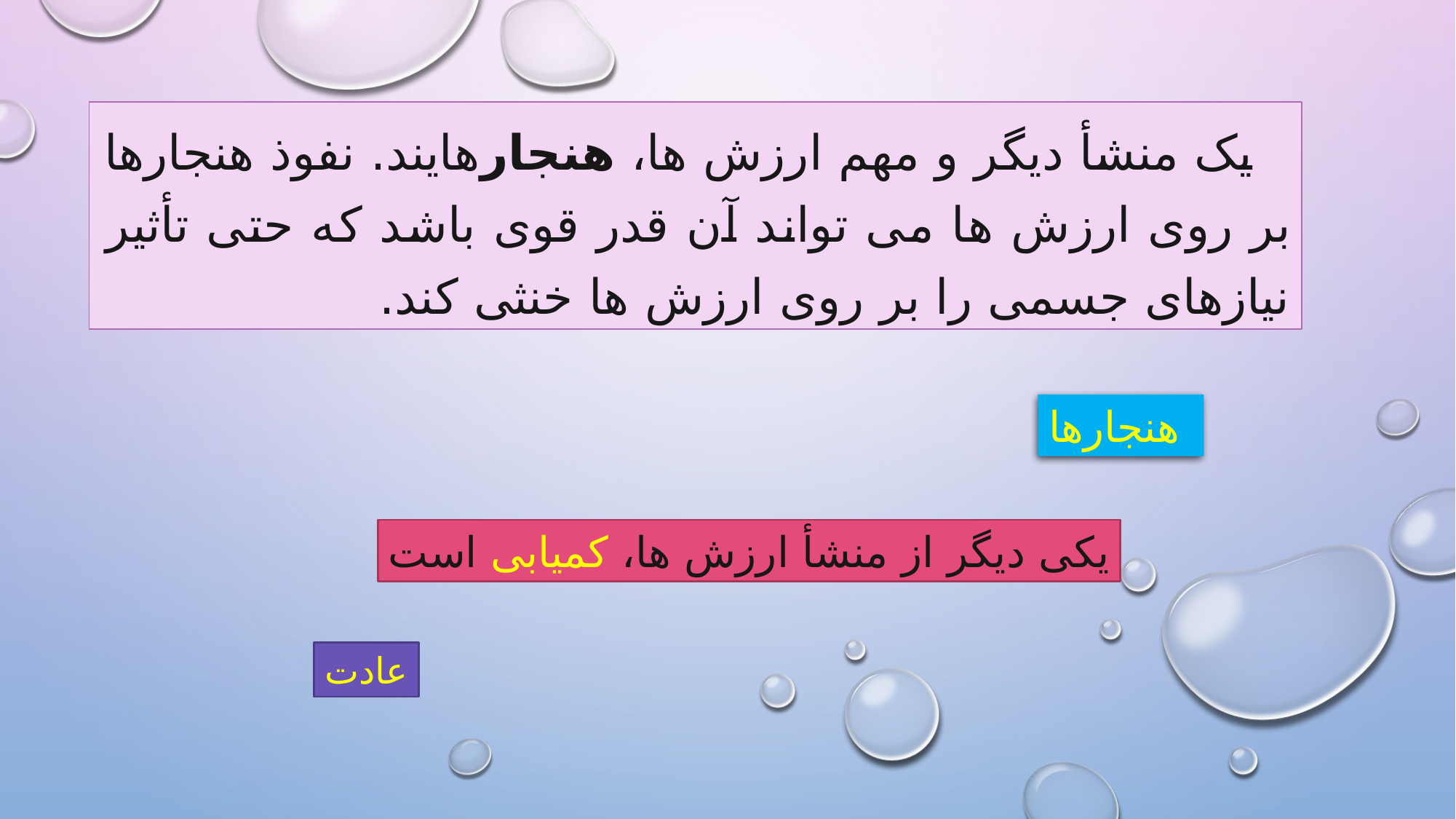

يک منشأ ديگر و مهم ارزش ها، هنجارهايند. نفوذ هنجارها بر روی ارزش ها می تواند آن قدر قوی باشد که حتی تأثير نيازهای جسمی را بر روی ارزش ها خنثی کند.
هنجارها
يکی ديگر از منشأ ارزش ها، کميابی است
عادت